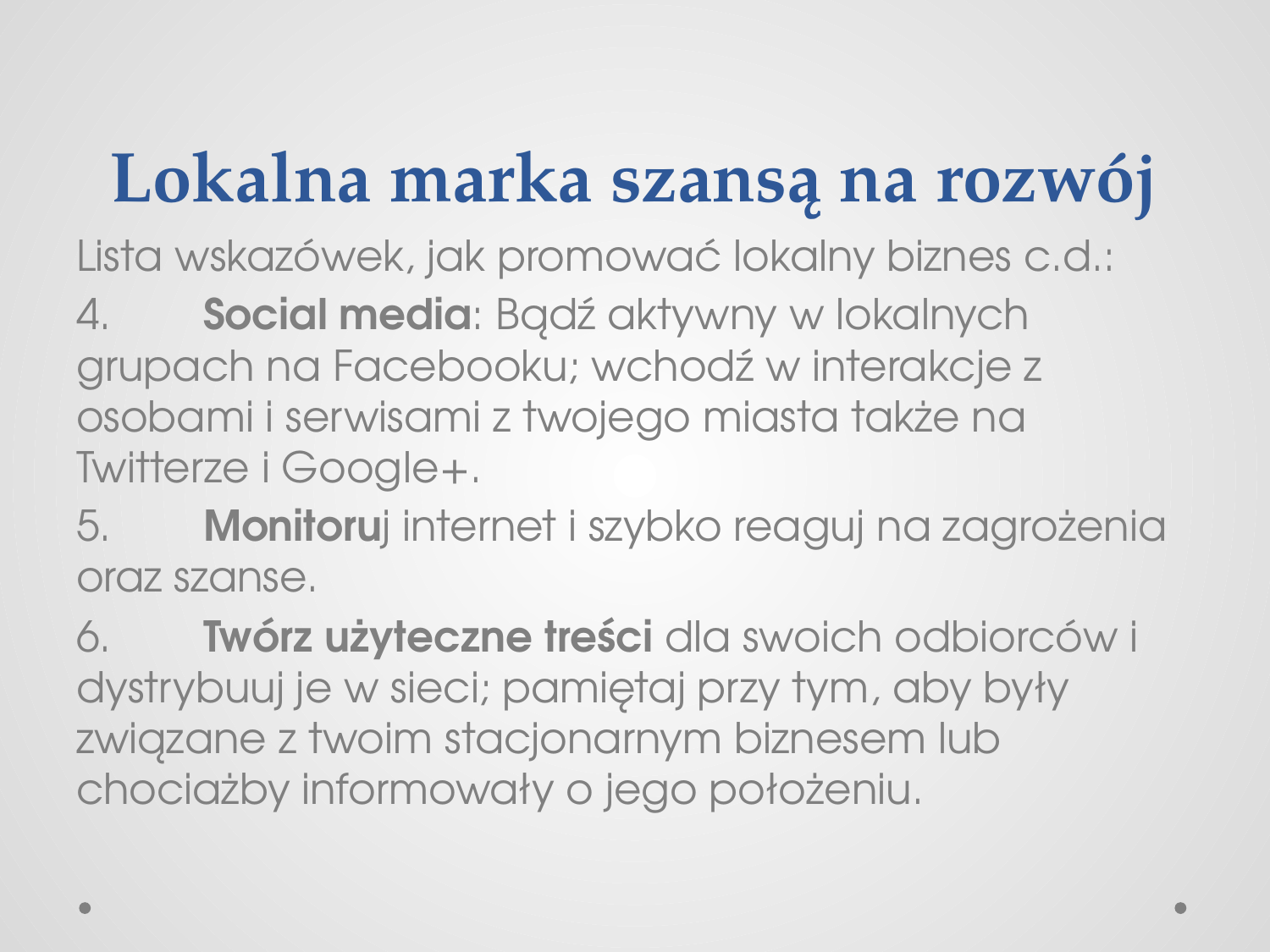

# Lokalna marka szansą na rozwój
Lista wskazówek, jak promować lokalny biznes c.d.:
4.	Social media: Bądź aktywny w lokalnych grupach na Facebooku; wchodź w interakcje z osobami i serwisami z twojego miasta także na Twitterze i Google+.
5.	Monitoruj internet i szybko reaguj na zagrożenia oraz szanse.
6.	Twórz użyteczne treści dla swoich odbiorców i dystrybuuj je w sieci; pamiętaj przy tym, aby były związane z twoim stacjonarnym biznesem lub chociażby informowały o jego położeniu.